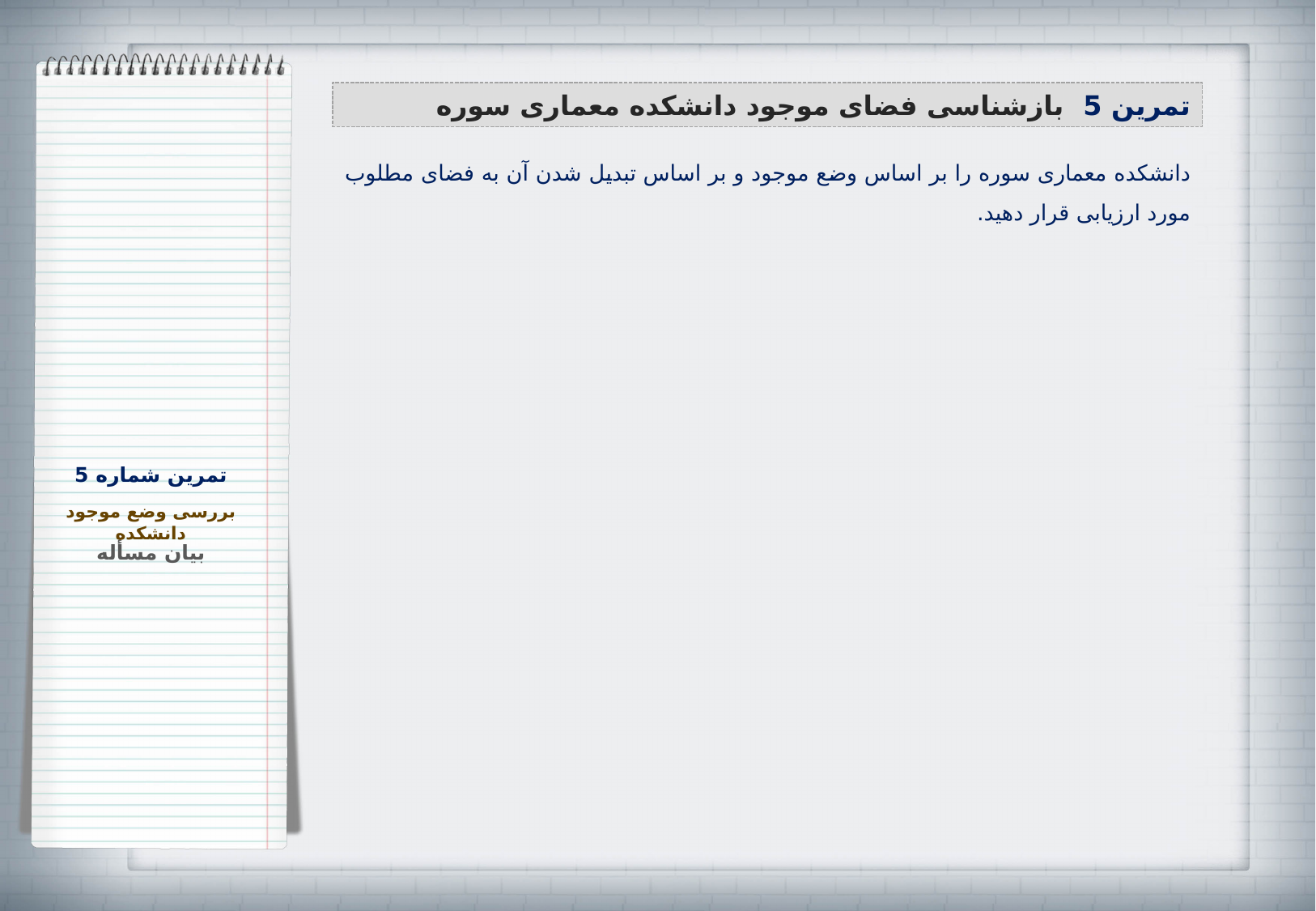

تمرین 5  بازشناسی فضای موجود دانشکده معماری سوره
دانشکده معماری سوره را بر اساس وضع موجود و بر اساس تبدیل شدن آن به فضای مطلوب مورد ارزیابی قرار دهید.
تمرین شماره 5
بررسی وضع موجود دانشکده
بیان مسأله